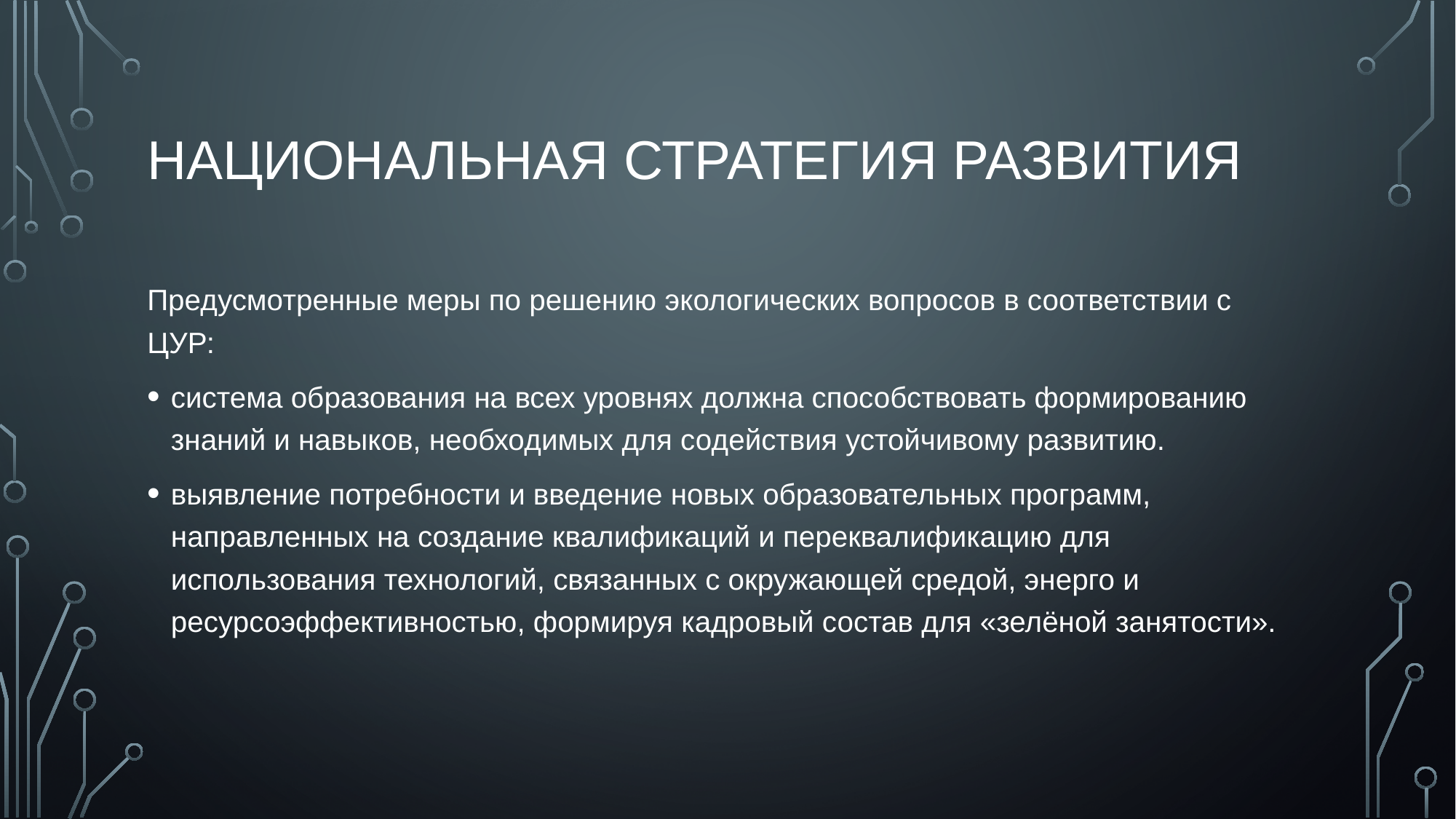

# Национальная стратегия развития
Предусмотренные меры по решению экологических вопросов в соответствии с ЦУР:
система образования на всех уровнях должна способствовать формированию знаний и навыков, необходимых для содействия устойчивому развитию.
выявление потребности и введение новых образовательных программ, направленных на создание квалификаций и переквалификацию для использования технологий, связанных с окружающей средой, энерго и ресурсоэффективностью, формируя кадровый состав для «зелёной занятости».